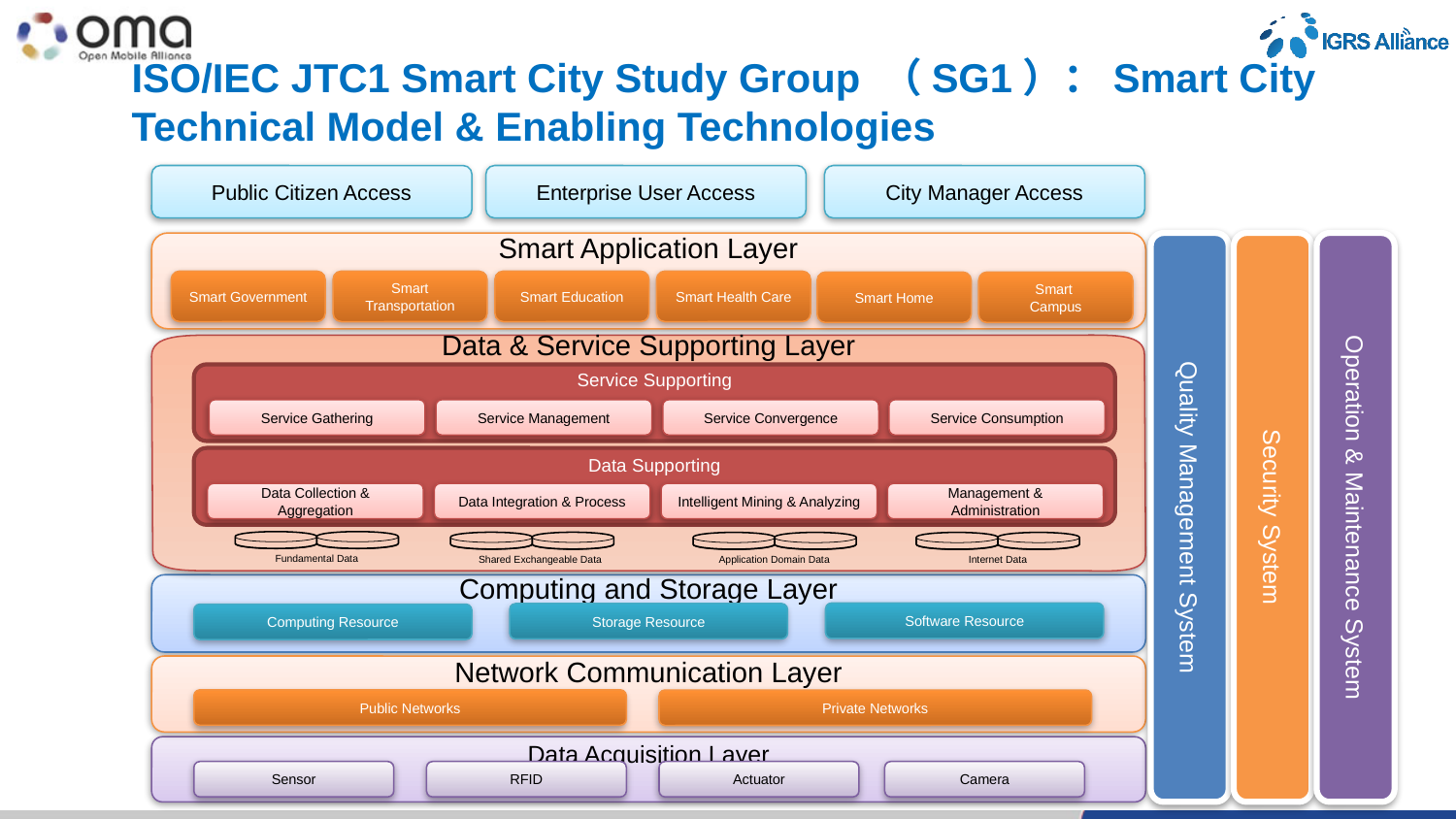

# ISO/IEC JTC1 Smart City Study Group （SG1）：Smart City Technical Model & Enabling Technologies

Public Citizen Access
Enterprise User Access
City Manager Access
Smart Application Layer
Quality Management System
Security System
Operation & Maintenance System
Smart Government
Smart Transportation
Smart Education
Smart Health Care
Smart Home
Smart
Campus
Data & Service Supporting Layer
Service Supporting
Service Gathering
Service Management
Service Convergence
Service Consumption
Data Supporting
Data Collection & Aggregation
Data Integration & Process
Intelligent Mining & Analyzing
Management & Administration

Fundamental Data
Shared Exchangeable Data
Internet Data
Application Domain Data
Computing and Storage Layer
Software Resource
Storage Resource
Computing Resource
Network Communication Layer
Public Networks
Private Networks
Data Acquisition Layer
Sensor
RFID
Actuator
Camera